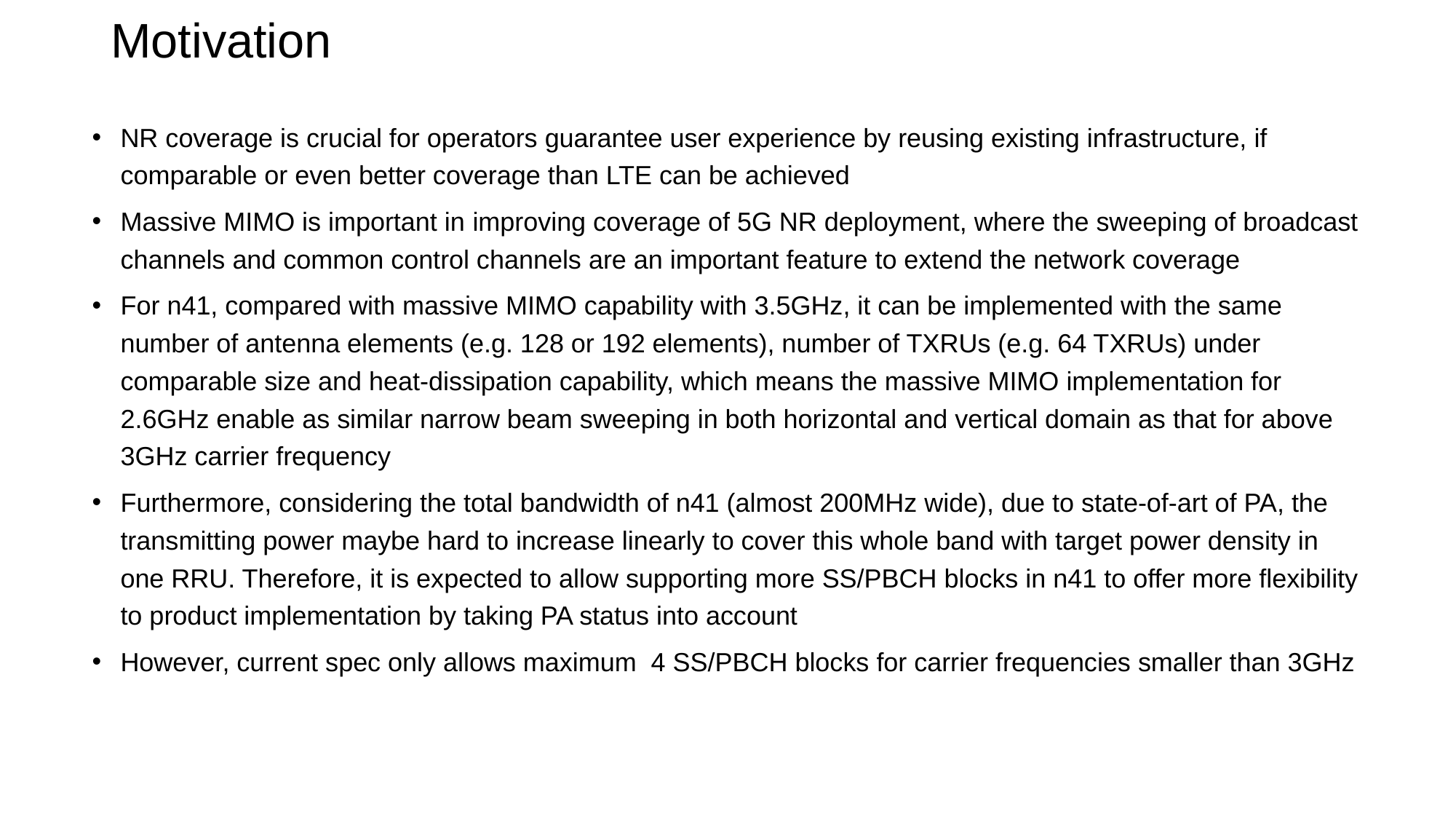

# Motivation
NR coverage is crucial for operators guarantee user experience by reusing existing infrastructure, if comparable or even better coverage than LTE can be achieved
Massive MIMO is important in improving coverage of 5G NR deployment, where the sweeping of broadcast channels and common control channels are an important feature to extend the network coverage
For n41, compared with massive MIMO capability with 3.5GHz, it can be implemented with the same number of antenna elements (e.g. 128 or 192 elements), number of TXRUs (e.g. 64 TXRUs) under comparable size and heat-dissipation capability, which means the massive MIMO implementation for 2.6GHz enable as similar narrow beam sweeping in both horizontal and vertical domain as that for above 3GHz carrier frequency
Furthermore, considering the total bandwidth of n41 (almost 200MHz wide), due to state-of-art of PA, the transmitting power maybe hard to increase linearly to cover this whole band with target power density in one RRU. Therefore, it is expected to allow supporting more SS/PBCH blocks in n41 to offer more flexibility to product implementation by taking PA status into account
However, current spec only allows maximum  4 SS/PBCH blocks for carrier frequencies smaller than 3GHz